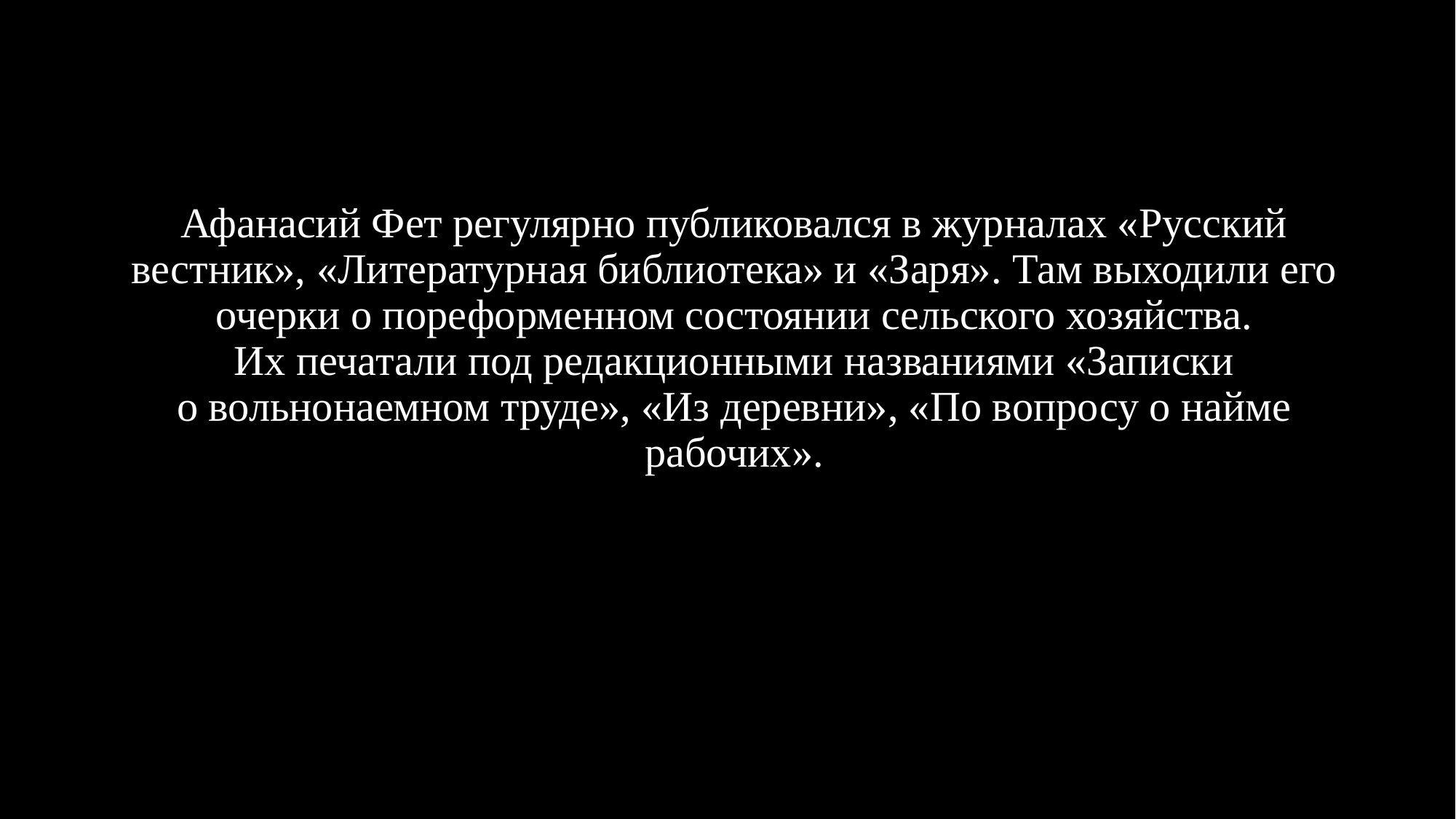

Афанасий Фет регулярно публиковался в журналах «Русский вестник», «Литературная библиотека» и «Заря». Там выходили его очерки о пореформенном состоянии сельского хозяйства. Их печатали под редакционными названиями «Записки о вольнонаемном труде», «Из деревни», «По вопросу о найме рабочих».